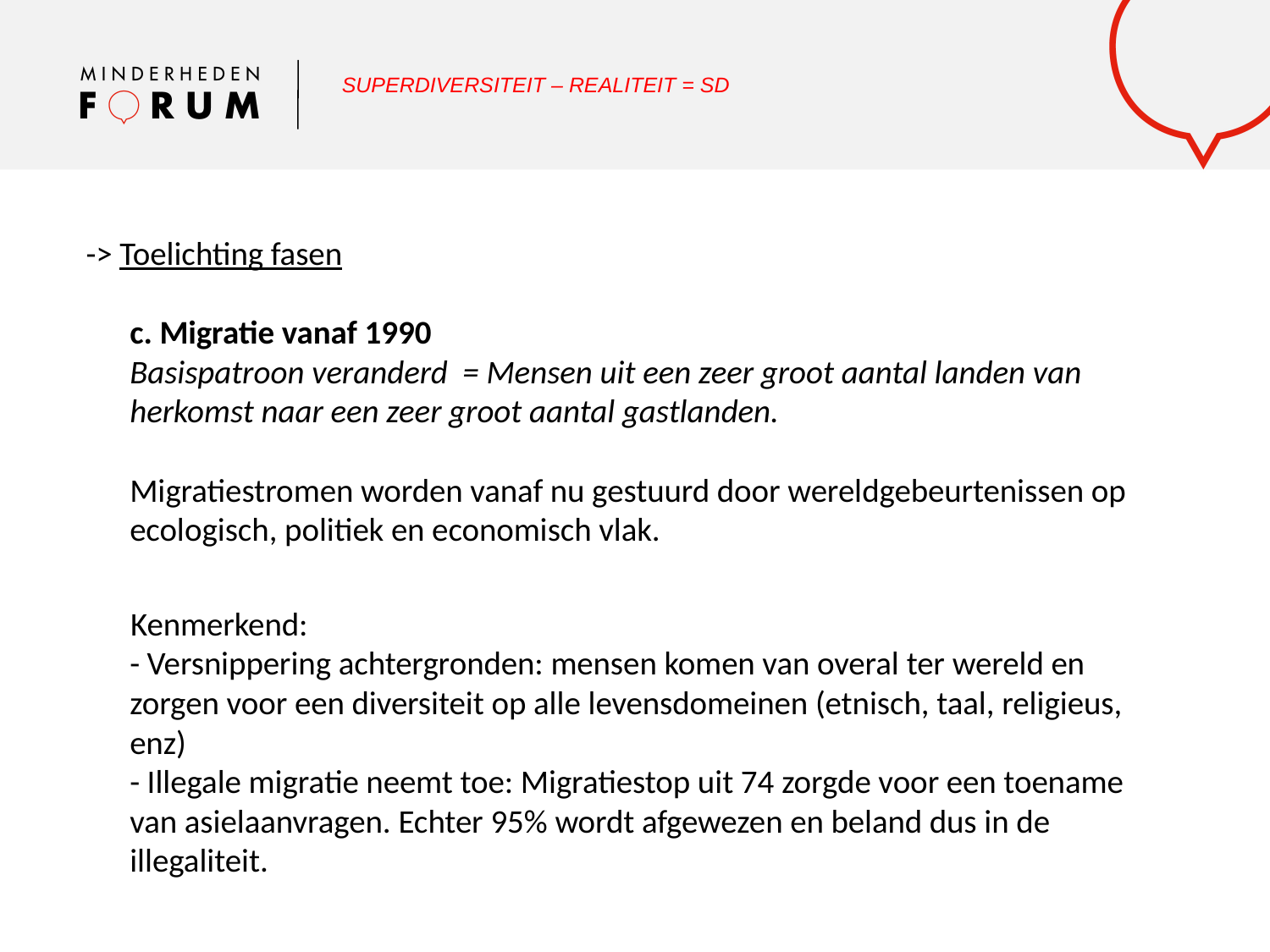

SUPERDIVERSITEIT – REALITEIT = SD

-> Toelichting fasen
c. Migratie vanaf 1990
Basispatroon veranderd  = Mensen uit een zeer groot aantal landen van herkomst naar een zeer groot aantal gastlanden.
Migratiestromen worden vanaf nu gestuurd door wereldgebeurtenissen op ecologisch, politiek en economisch vlak.
      Kenmerkend:
- Versnippering achtergronden: mensen komen van overal ter wereld en zorgen voor een diversiteit op alle levensdomeinen (etnisch, taal, religieus, enz)
- Illegale migratie neemt toe: Migratiestop uit 74 zorgde voor een toename van asielaanvragen. Echter 95% wordt afgewezen en beland dus in de illegaliteit.